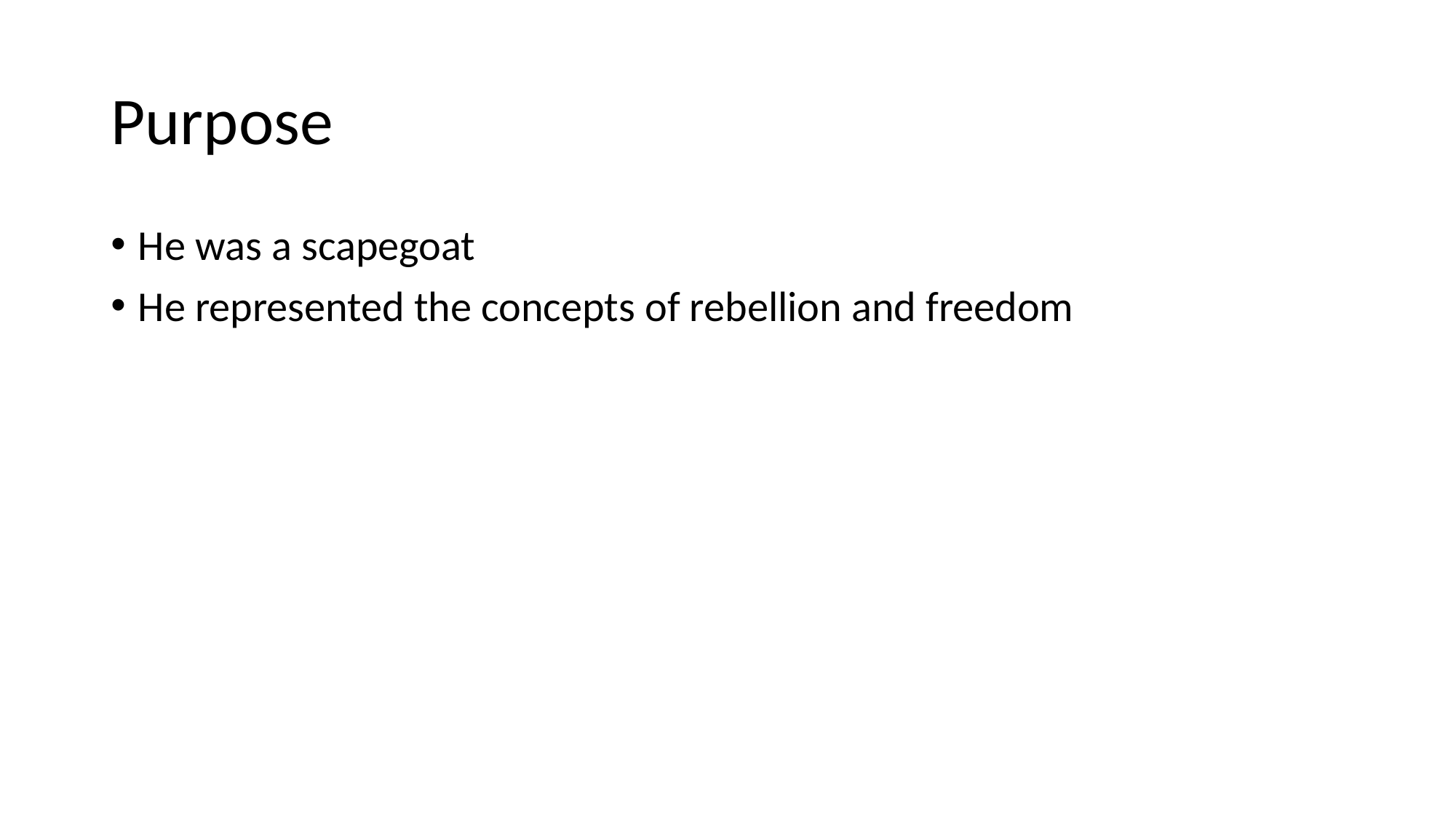

# Purpose
He was a scapegoat
He represented the concepts of rebellion and freedom